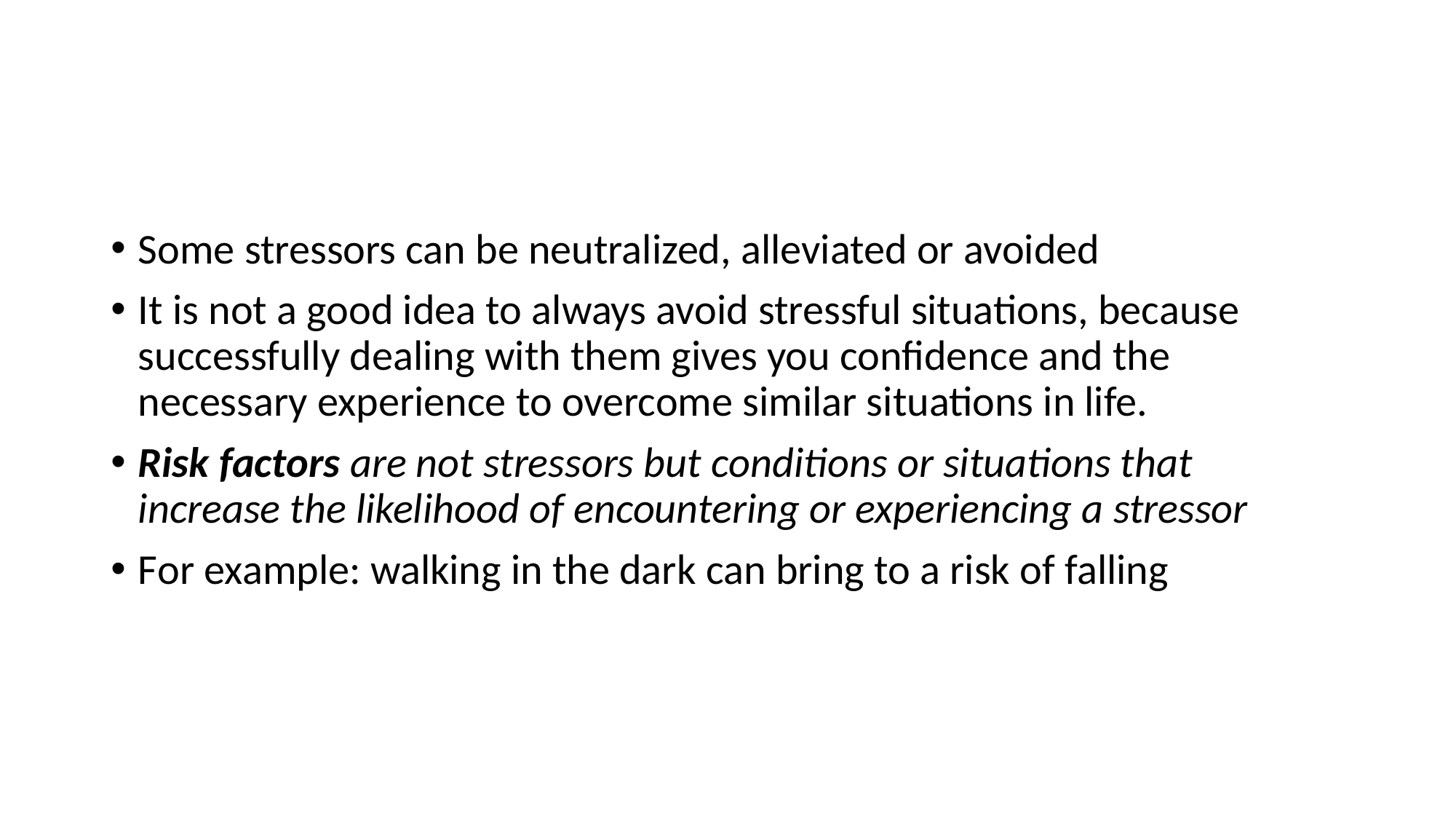

Some stressors can be neutralized, alleviated or avoided
It is not a good idea to always avoid stressful situations, because successfully dealing with them gives you confidence and the necessary experience to overcome similar situations in life.
Risk factors are not stressors but conditions or situations that increase the likelihood of encountering or experiencing a stressor
For example: walking in the dark can bring to a risk of falling